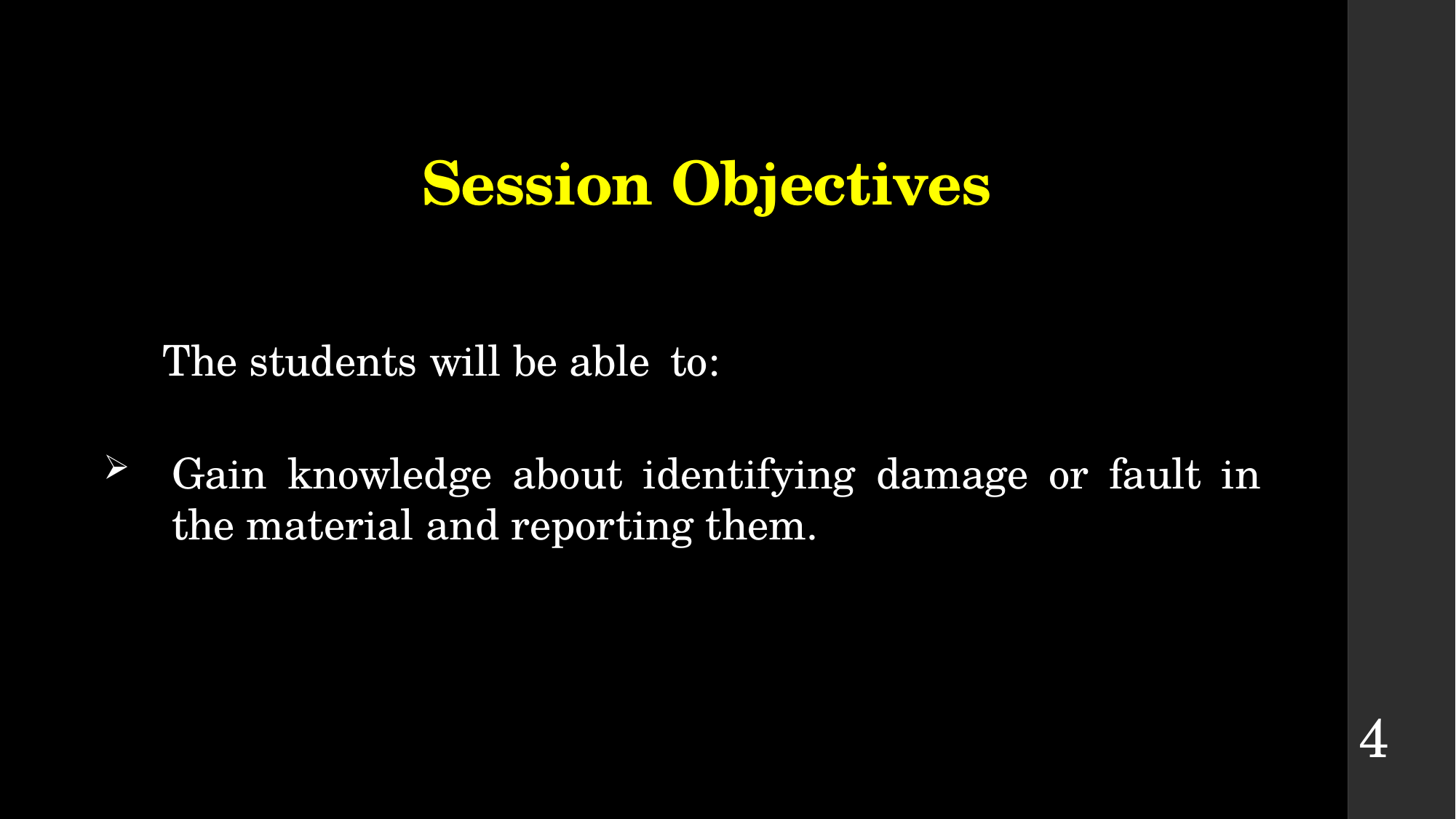

# Session Objectives
      The students will be able to:

Gain knowledge about identifying damage or fault in the material and reporting them.
4